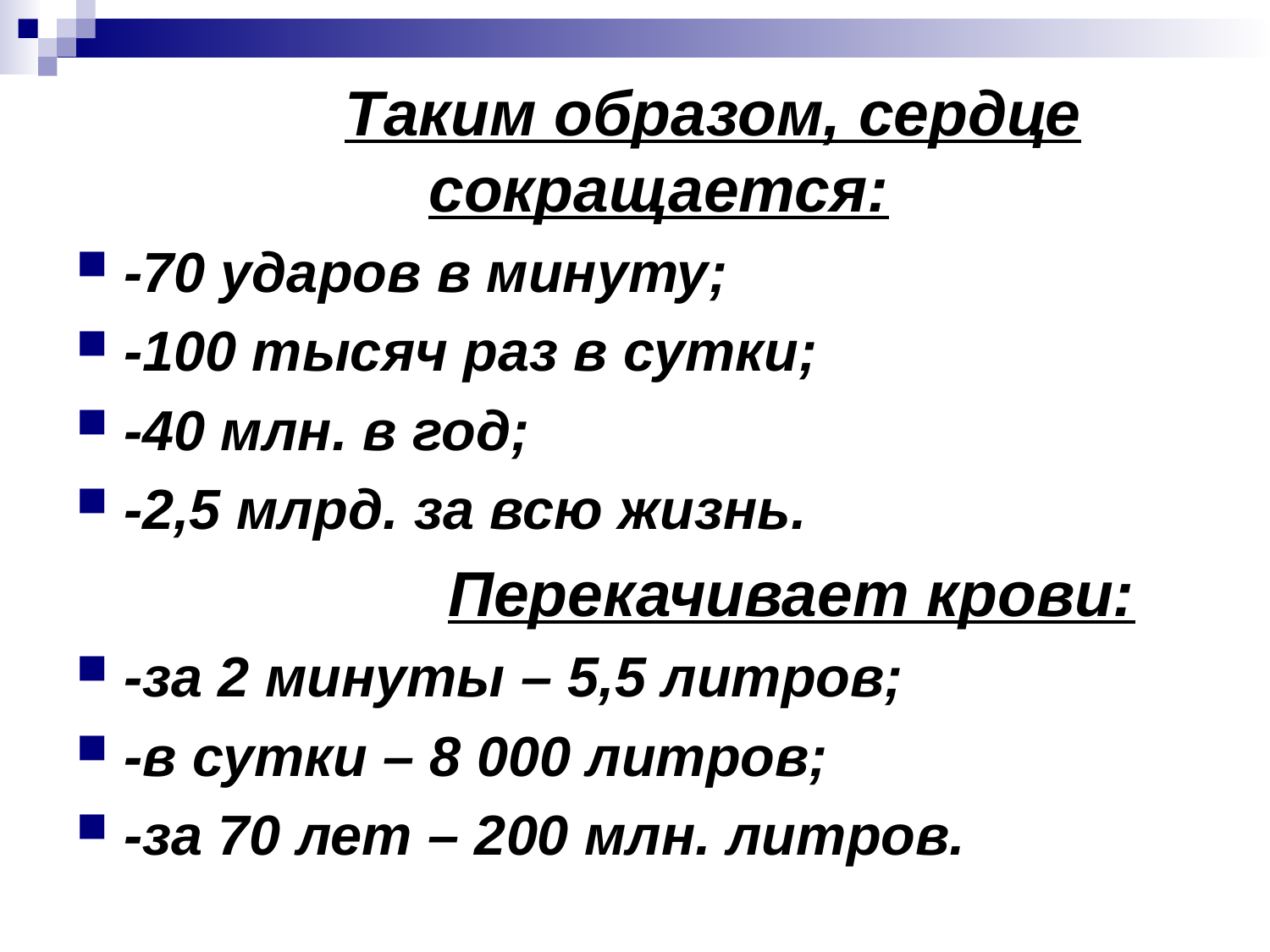

Таким образом, сердце сокращается:
-70 ударов в минуту;
-100 тысяч раз в сутки;
-40 млн. в год;
-2,5 млрд. за всю жизнь.
                    Перекачивает крови:
-за 2 минуты – 5,5 литров;
-в сутки – 8 000 литров;
-за 70 лет – 200 млн. литров.